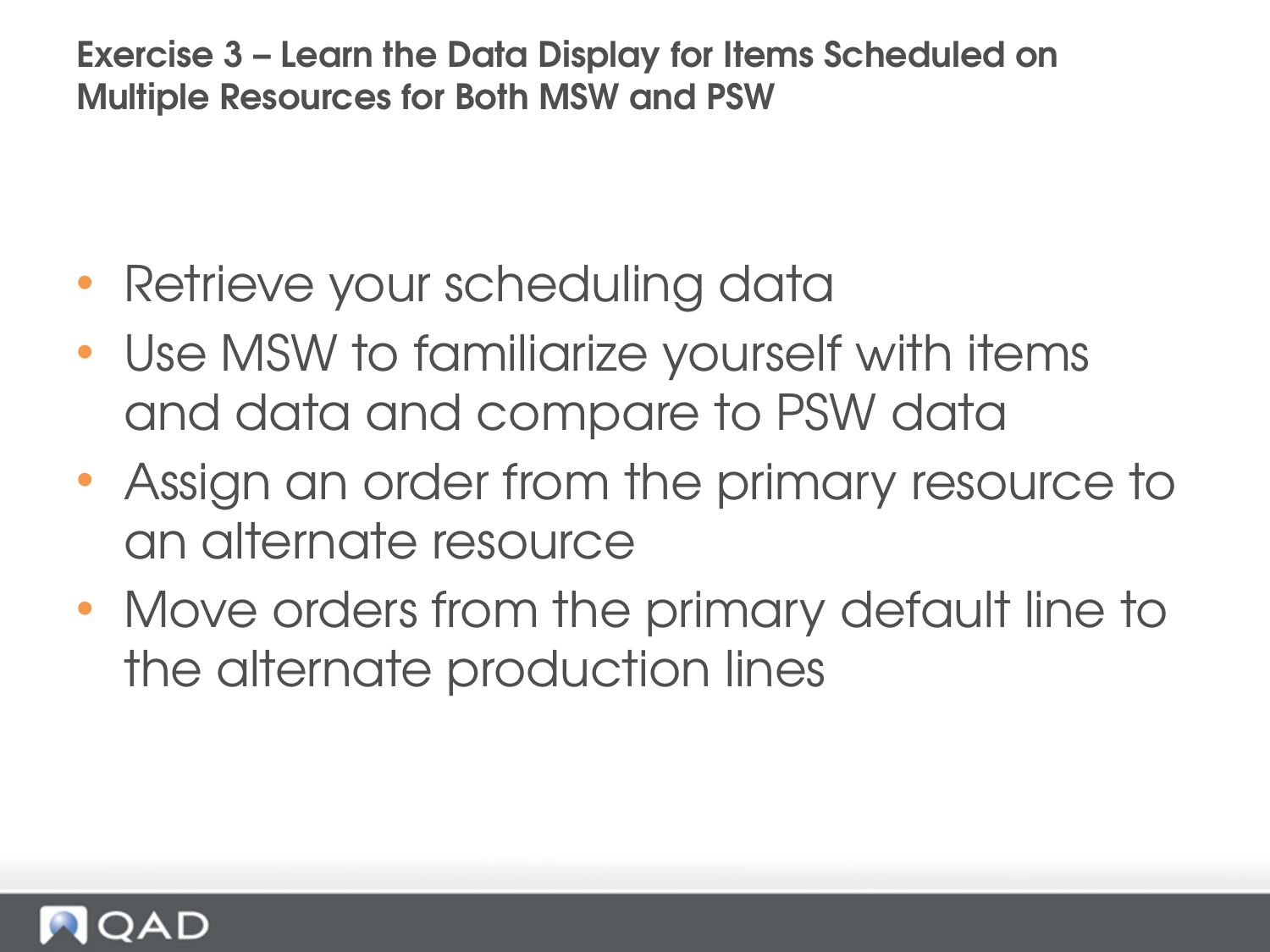

# Exercise 3 – Learn the Data Display for Items Scheduled on Multiple Resources for Both MSW and PSW
Retrieve your scheduling data
Use MSW to familiarize yourself with items and data and compare to PSW data
Assign an order from the primary resource to an alternate resource
Move orders from the primary default line to the alternate production lines